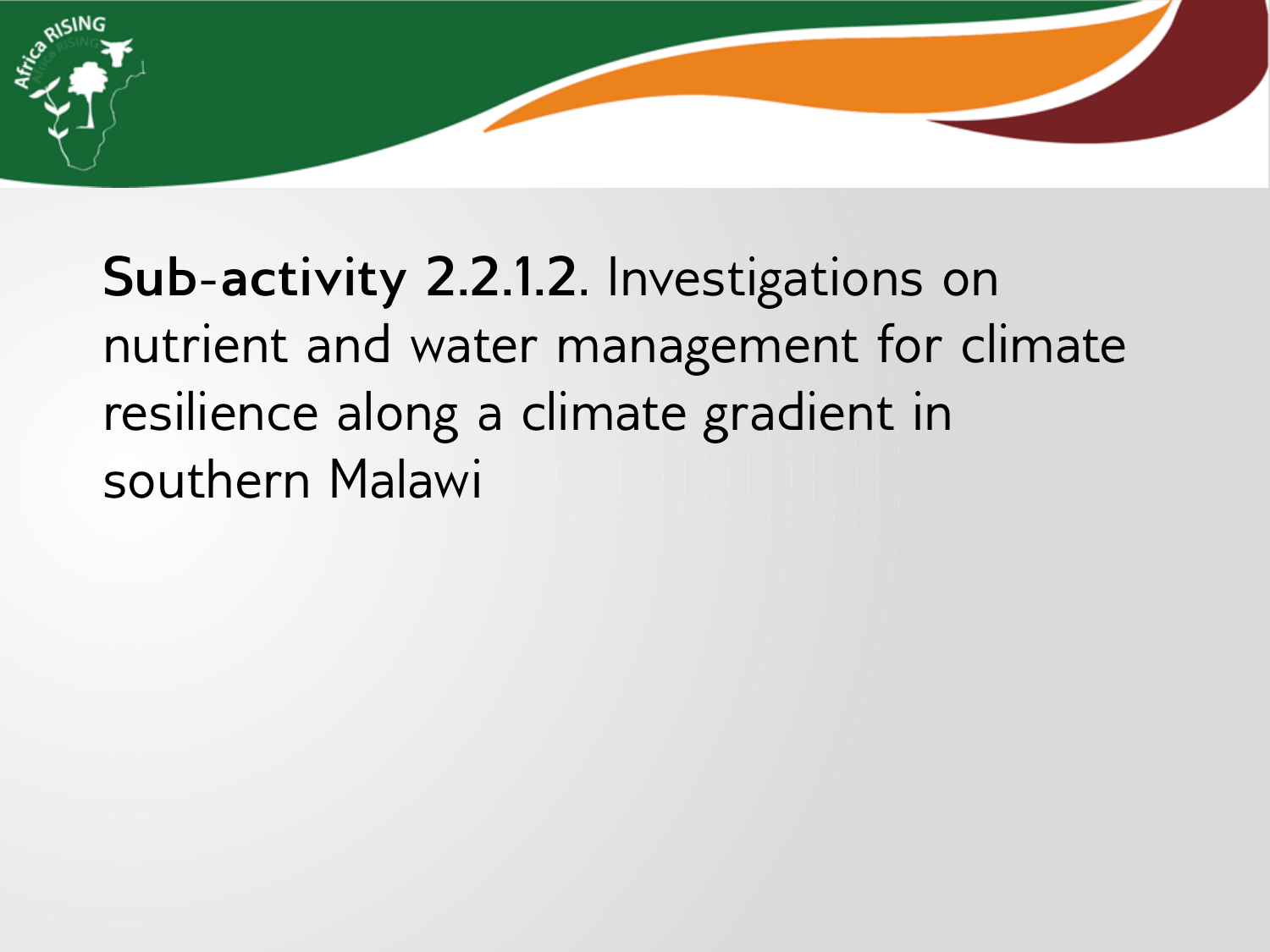

Sub-activity 2.2.1.2. Investigations on nutrient and water management for climate resilience along a climate gradient in southern Malawi